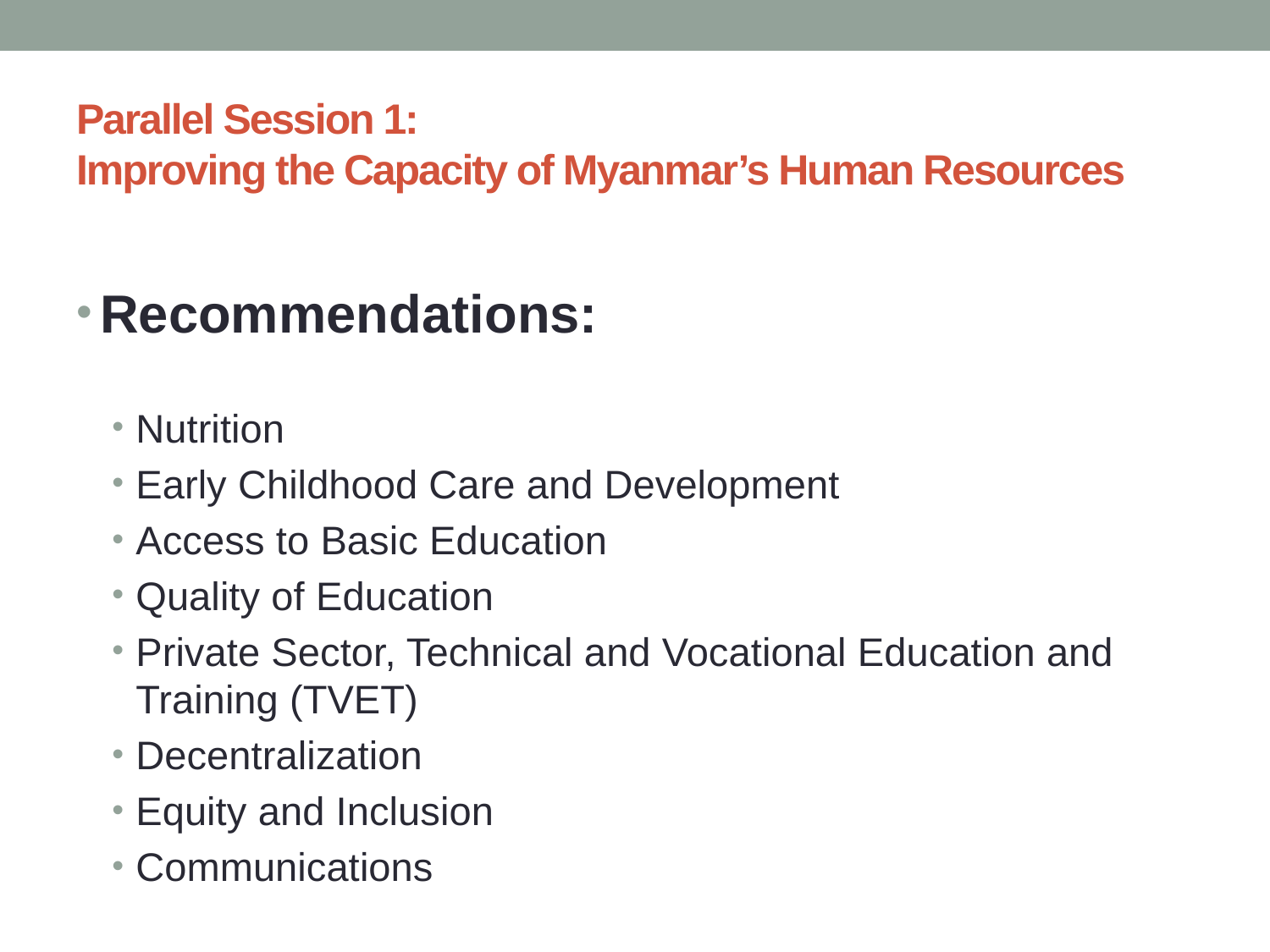

# Parallel Session 1: Improving the Capacity of Myanmar’s Human Resources
Recommendations:

Nutrition
Early Childhood Care and Development
Access to Basic Education
Quality of Education
Private Sector, Technical and Vocational Education and Training (TVET)
Decentralization
Equity and Inclusion
Communications